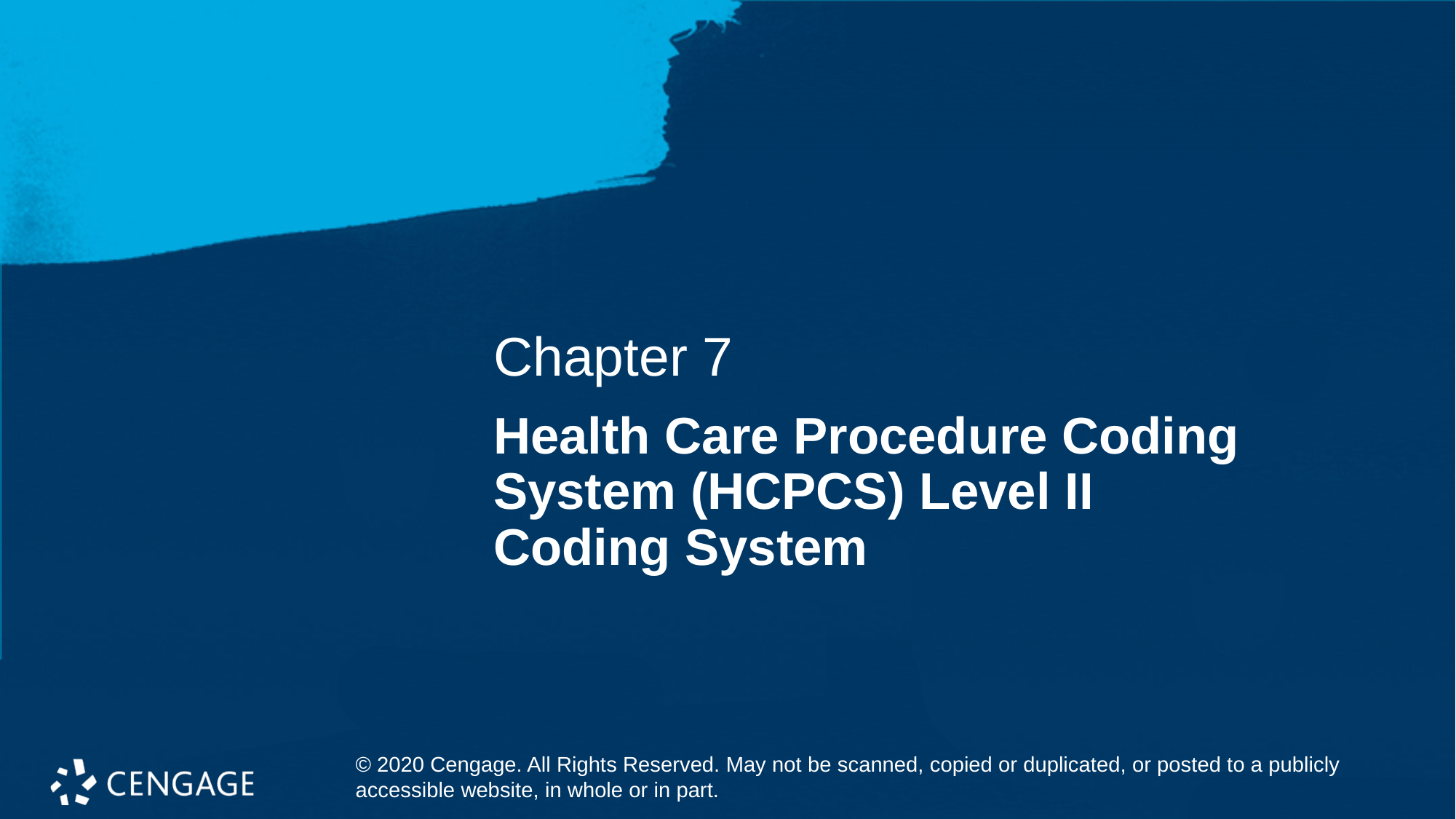

Chapter 7
# Health Care Procedure Coding System (HCPCS) Level II Coding System